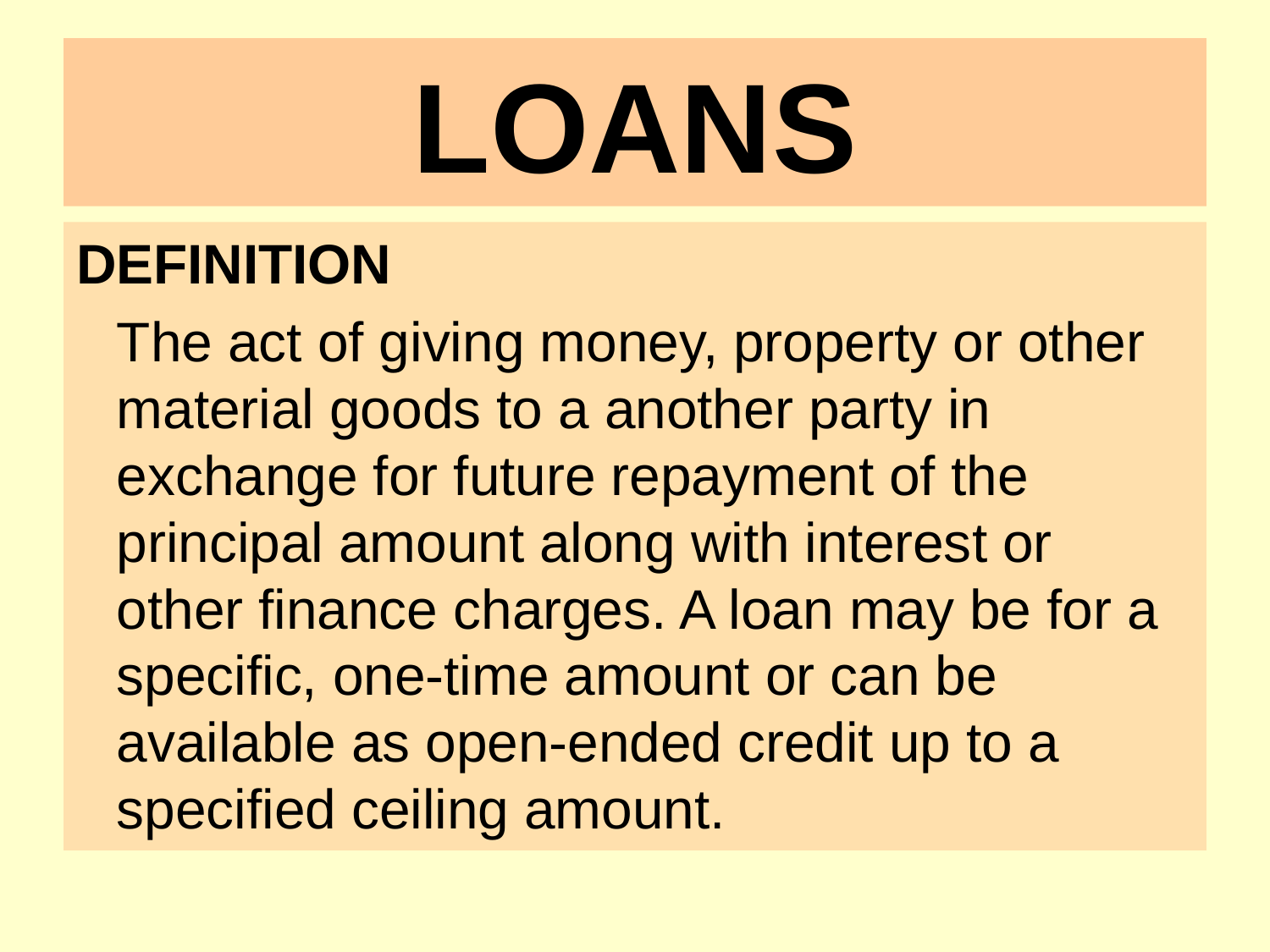

# LOANS
DEFINITION
		The act of giving money, property or other material goods to a another party in exchange for future repayment of the principal amount along with interest or other finance charges. A loan may be for a specific, one-time amount or can be available as open-ended credit up to a specified ceiling amount.